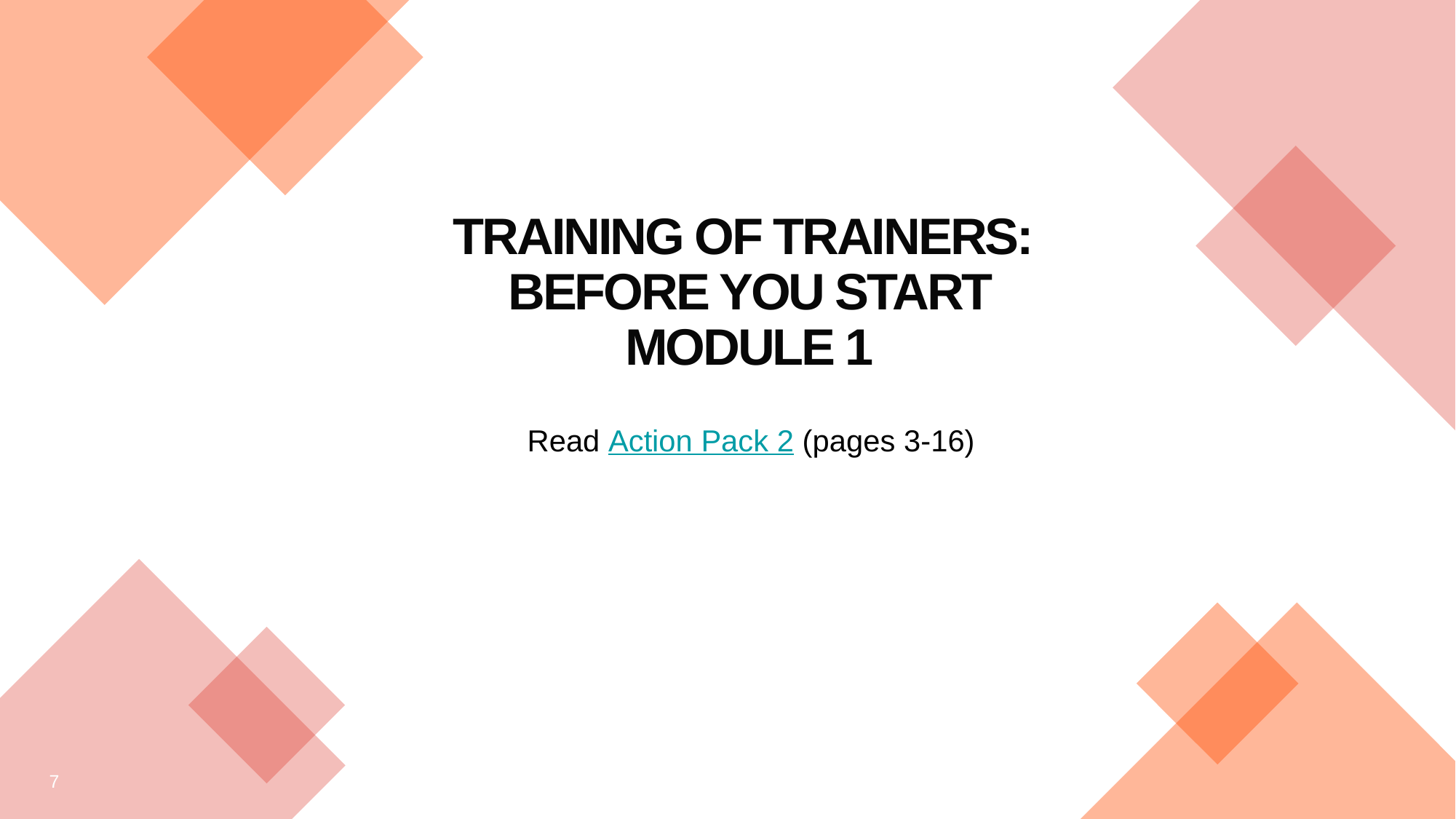

# TRAINING OF TRAINERS: Before you start module 1
Read Action Pack 2 (pages 3-16)

7